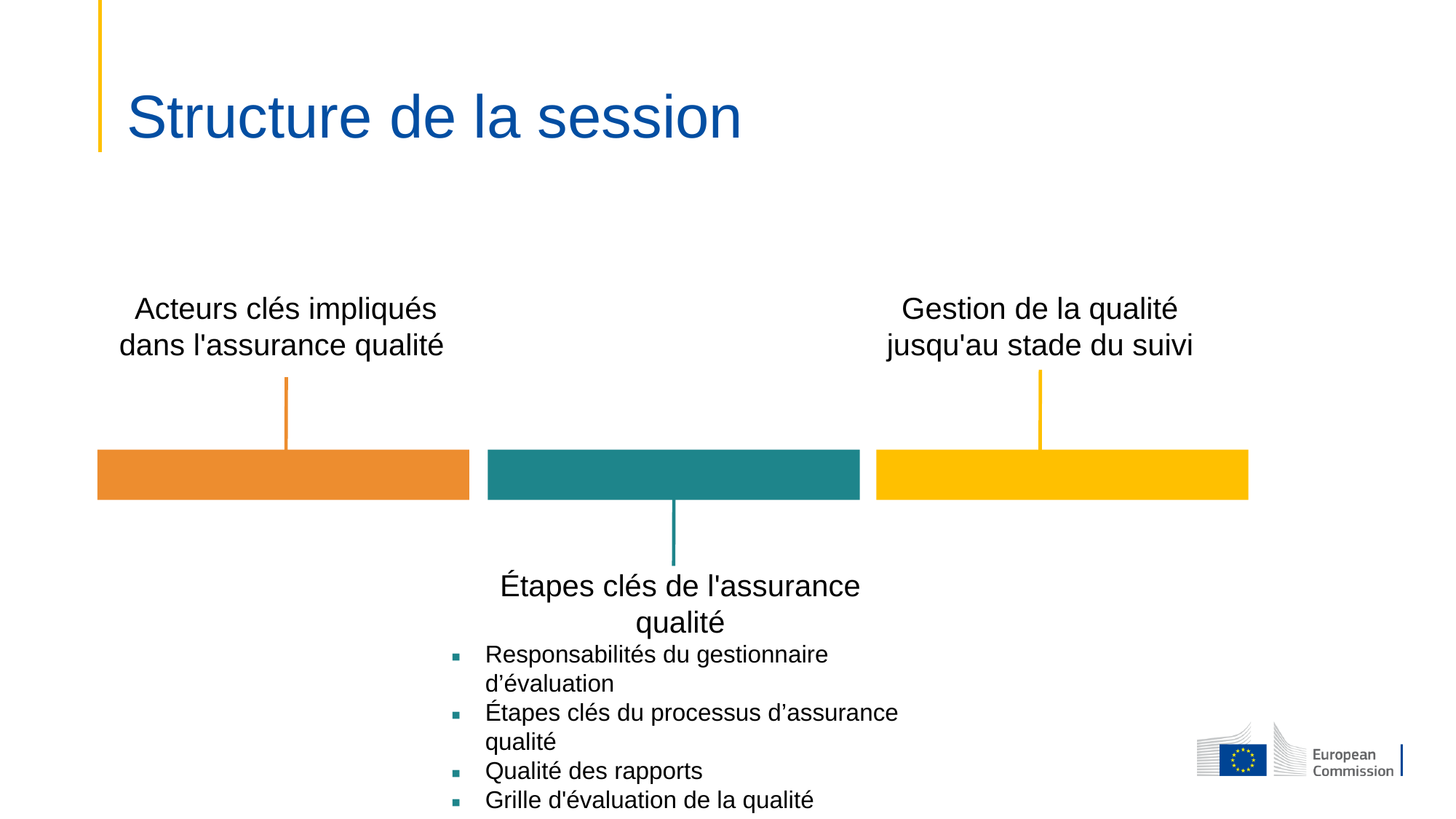

# Structure de la session
Acteurs clés impliqués dans l'assurance qualité
Gestion de la qualité jusqu'au stade du suivi

Étapes clés de l'assurance qualité
Responsabilités du gestionnaire d’évaluation
Étapes clés du processus d’assurance qualité
Qualité des rapports
Grille d'évaluation de la qualité